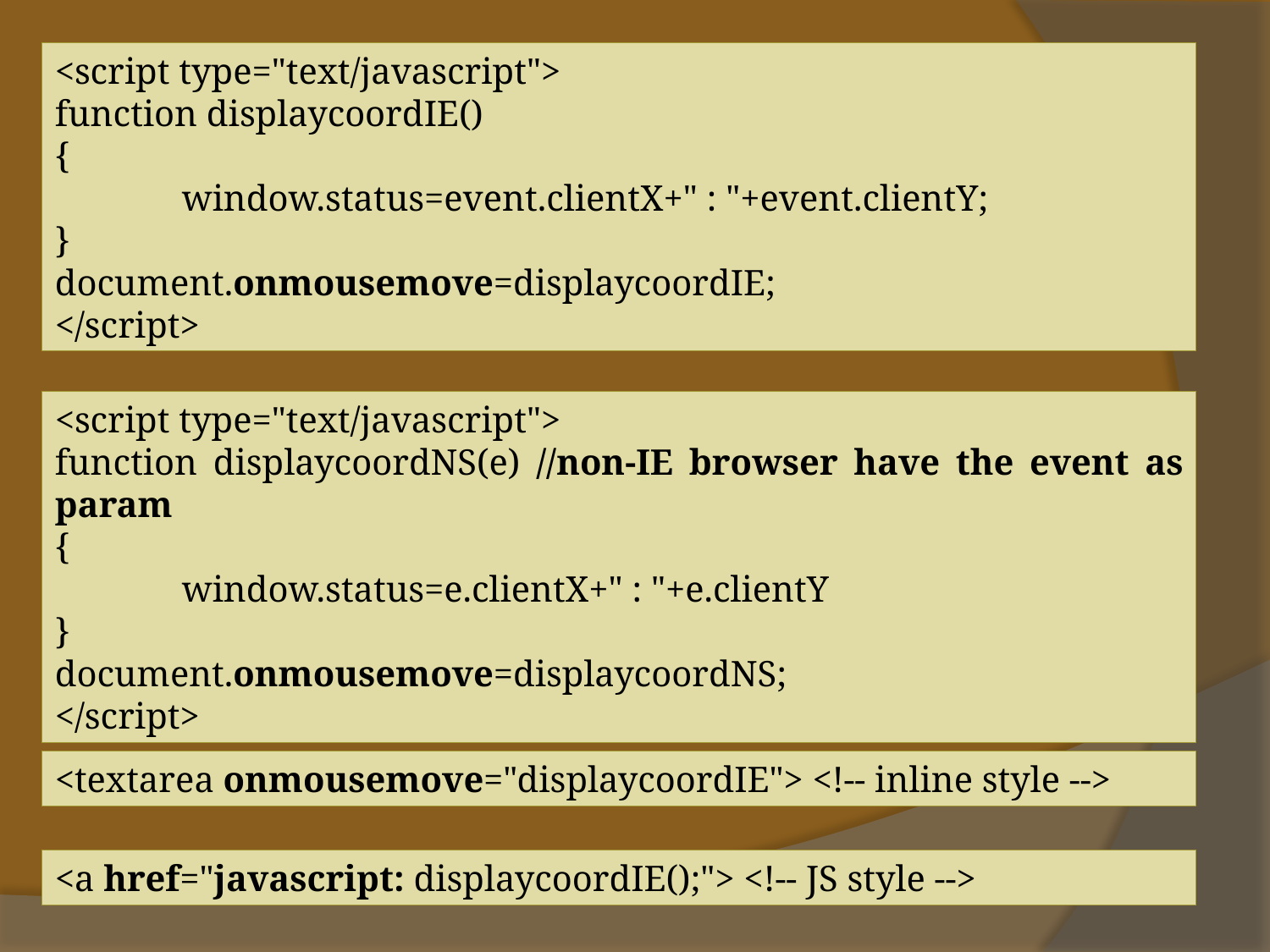

<script type="text/javascript">
function displaycoordIE()
{
	window.status=event.clientX+" : "+event.clientY;
}
document.onmousemove=displaycoordIE;
</script>
<script type="text/javascript">
function displaycoordNS(e) //non-IE browser have the event as param
{
	window.status=e.clientX+" : "+e.clientY
}
document.onmousemove=displaycoordNS;
</script>
<textarea onmousemove="displaycoordIE"> <!-- inline style -->
<a href="javascript: displaycoordIE();"> <!-- JS style -->